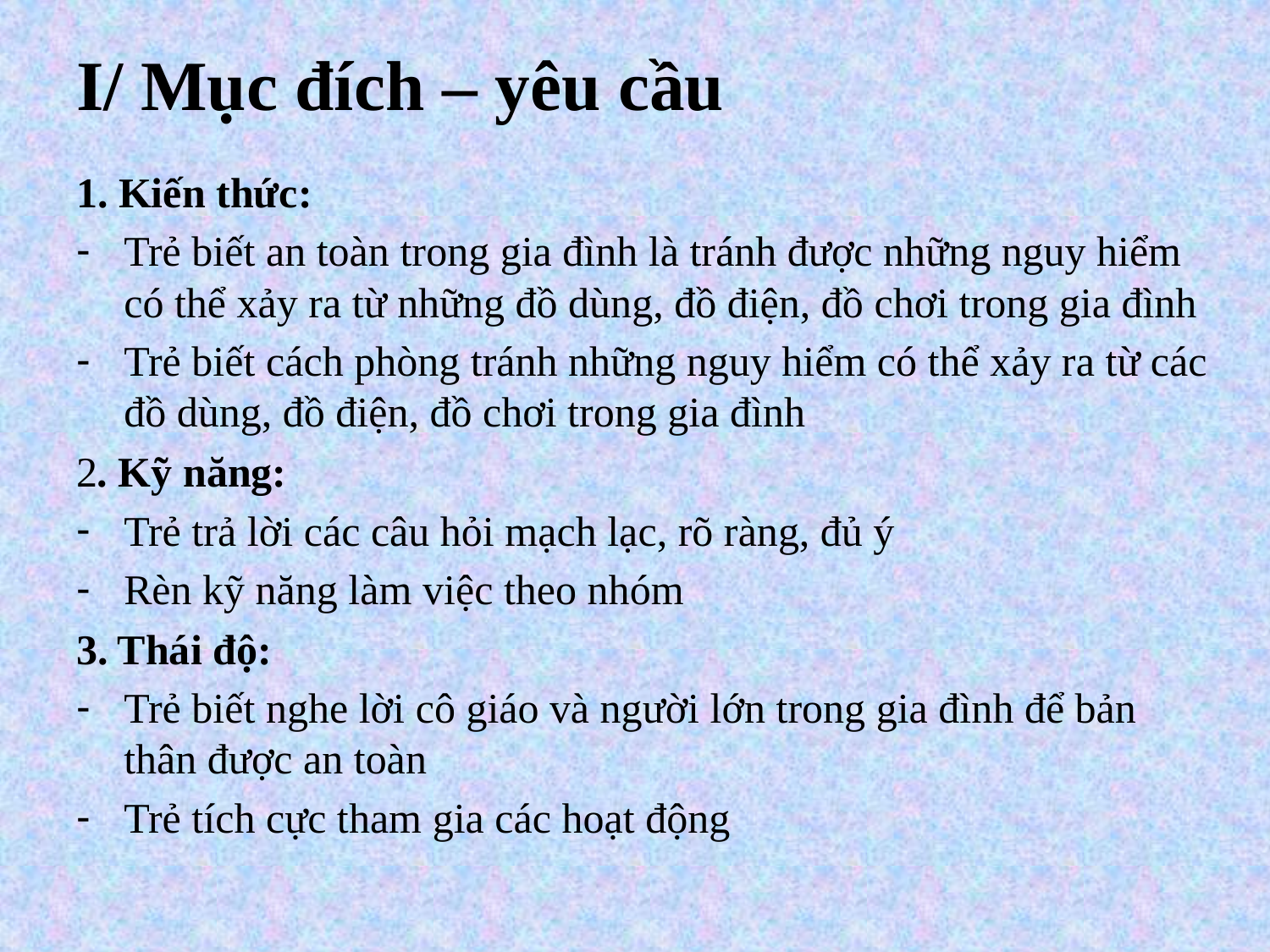

# I/ Mục đích – yêu cầu
1. Kiến thức:
Trẻ biết an toàn trong gia đình là tránh được những nguy hiểm có thể xảy ra từ những đồ dùng, đồ điện, đồ chơi trong gia đình
Trẻ biết cách phòng tránh những nguy hiểm có thể xảy ra từ các đồ dùng, đồ điện, đồ chơi trong gia đình
2. Kỹ năng:
Trẻ trả lời các câu hỏi mạch lạc, rõ ràng, đủ ý
Rèn kỹ năng làm việc theo nhóm
3. Thái độ:
Trẻ biết nghe lời cô giáo và người lớn trong gia đình để bản thân được an toàn
Trẻ tích cực tham gia các hoạt động